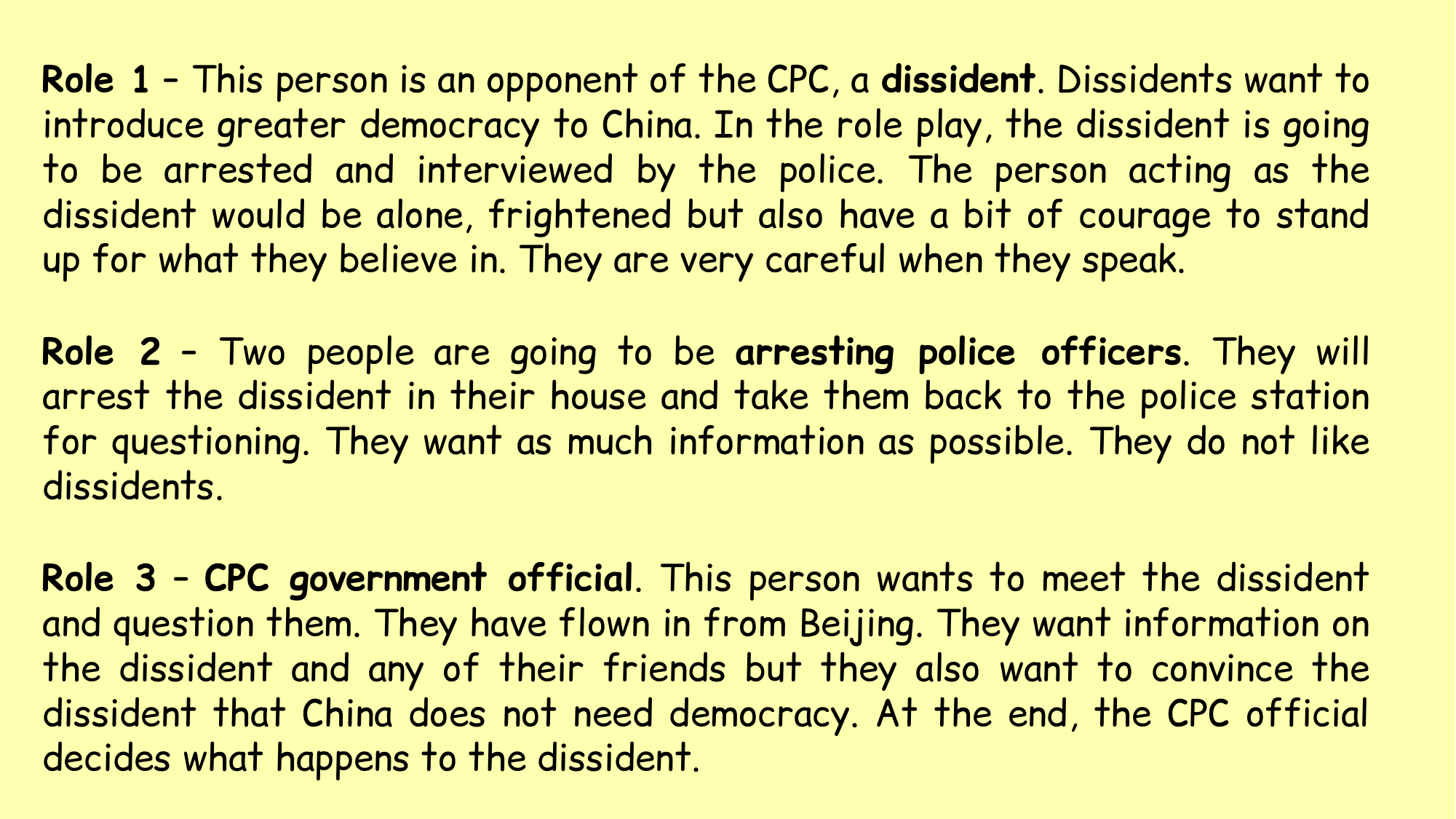

Role 1 – This person is an opponent of the CPC, a dissident. Dissidents want to introduce greater democracy to China. In the role play, the dissident is going to be arrested and interviewed by the police. The person acting as the dissident would be alone, frightened but also have a bit of courage to stand up for what they believe in. They are very careful when they speak.

Role 2 – Two people are going to be arresting police officers. They will arrest the dissident in their house and take them back to the police station for questioning. They want as much information as possible. They do not like dissidents.

Role 3 – CPC government official. This person wants to meet the dissident and question them. They have flown in from Beijing. They want information on the dissident and any of their friends but they also want to convince the dissident that China does not need democracy. At the end, the CPC official decides what happens to the dissident.